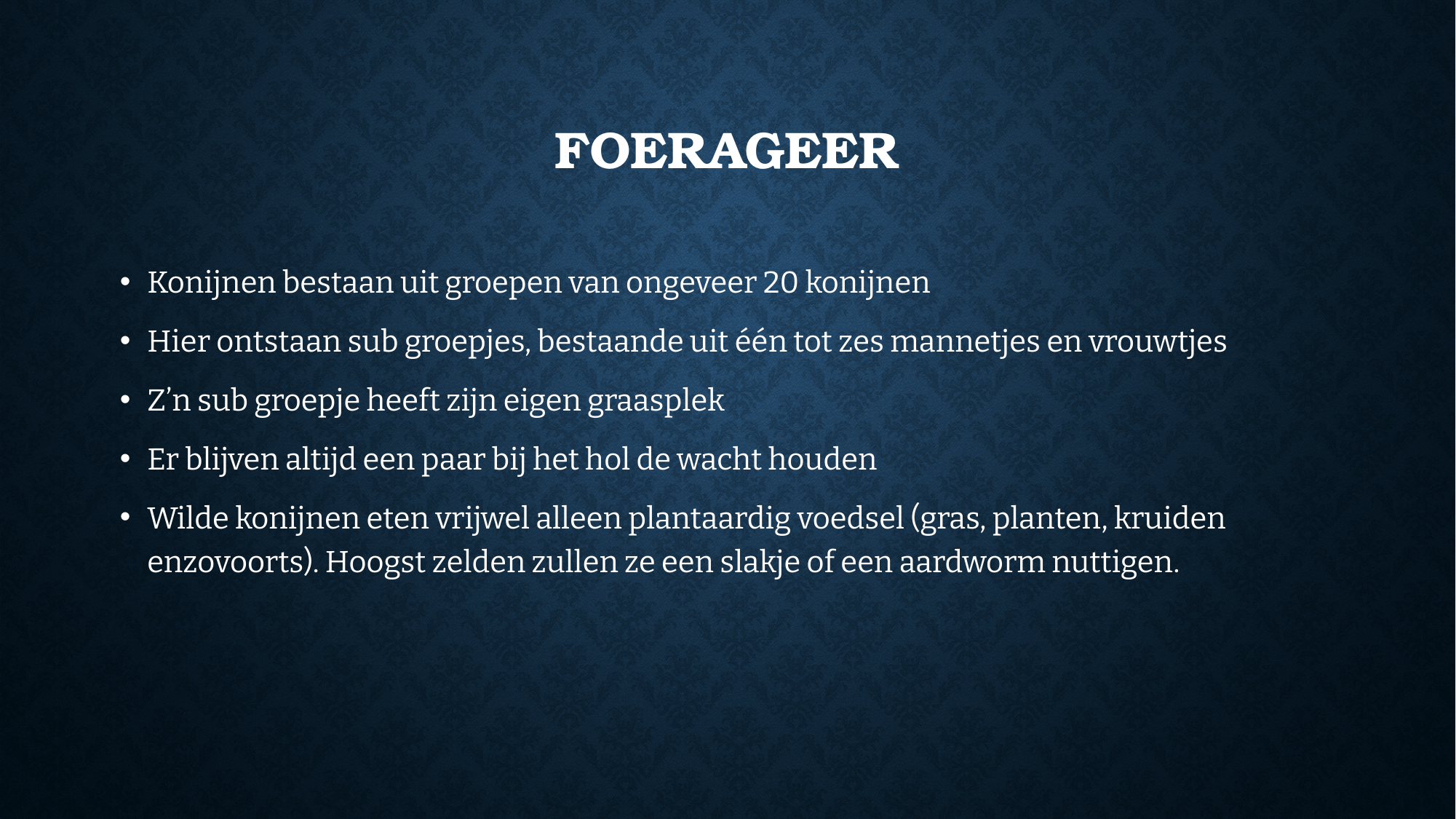

# Foerageer
Konijnen bestaan uit groepen van ongeveer 20 konijnen
Hier ontstaan sub groepjes, bestaande uit één tot zes mannetjes en vrouwtjes
Z’n sub groepje heeft zijn eigen graasplek
Er blijven altijd een paar bij het hol de wacht houden
Wilde konijnen eten vrijwel alleen plantaardig voedsel (gras, planten, kruiden enzovoorts). Hoogst zelden zullen ze een slakje of een aardworm nuttigen.